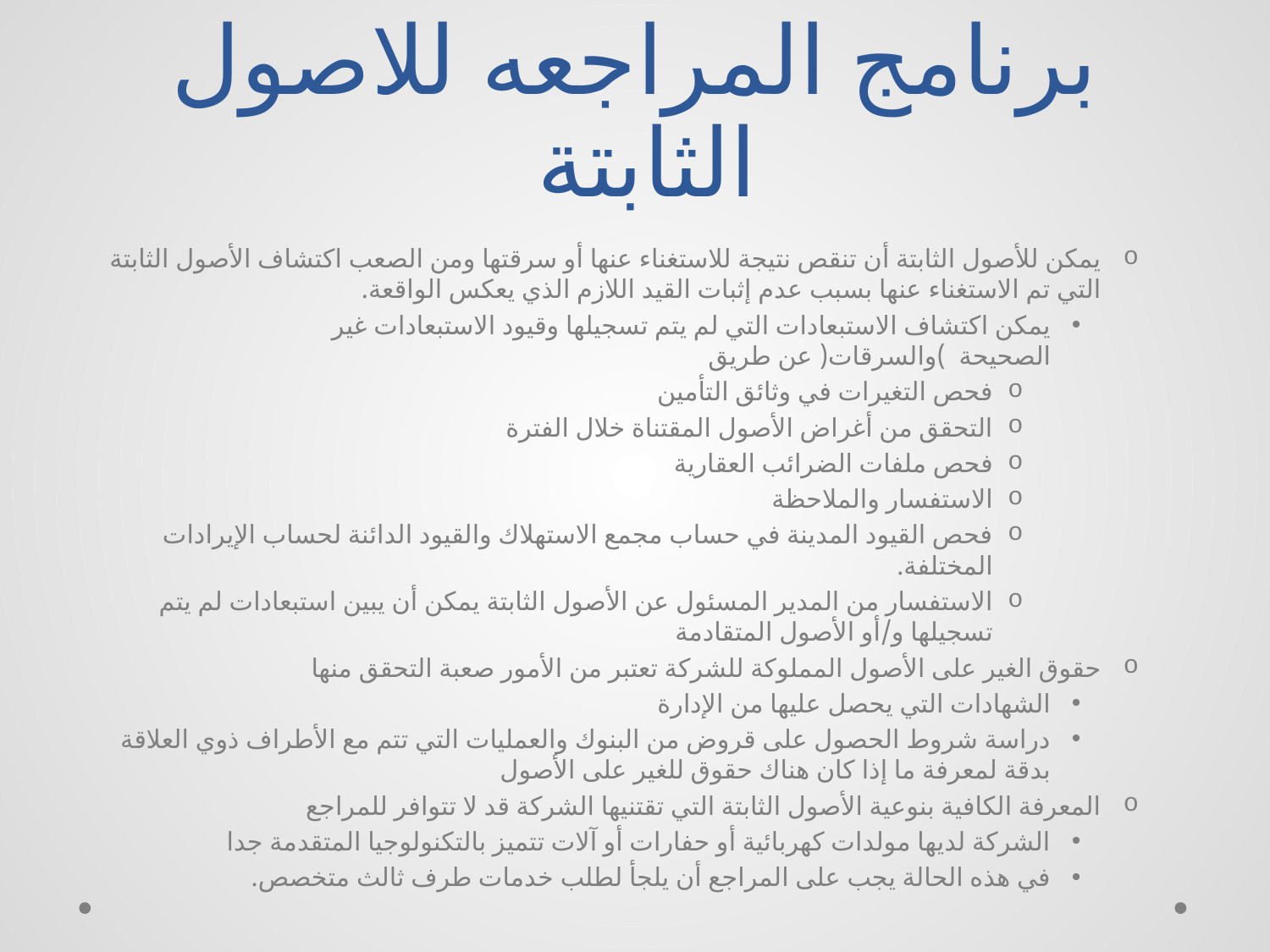

# برنامج المراجعه للاصول الثابتة
يمكن للأصول الثابتة أن تنقص نتيجة للاستغناء عنها أو سرقتها ومن الصعب اكتشاف الأصول الثابتة التي تم الاستغناء عنها بسبب عدم إثبات القيد اللازم الذي يعكس الواقعة.
يمكن اكتشاف الاستبعادات التي لم يتم تسجيلها وقيود الاستبعادات غير الصحيحة  )والسرقات( عن طريق
فحص التغيرات في وثائق التأمين
التحقق من أغراض الأصول المقتناة خلال الفترة
فحص ملفات الضرائب العقارية
الاستفسار والملاحظة
فحص القيود المدينة في حساب مجمع الاستهلاك والقيود الدائنة لحساب الإيرادات المختلفة.
الاستفسار من المدير المسئول عن الأصول الثابتة يمكن أن يبين استبعادات لم يتم تسجيلها و/أو الأصول المتقادمة
حقوق الغير على الأصول المملوكة للشركة تعتبر من الأمور صعبة التحقق منها
الشهادات التي يحصل عليها من الإدارة
دراسة شروط الحصول على قروض من البنوك والعمليات التي تتم مع الأطراف ذوي العلاقة بدقة لمعرفة ما إذا كان هناك حقوق للغير على الأصول
المعرفة الكافية بنوعية الأصول الثابتة التي تقتنيها الشركة قد لا تتوافر للمراجع
الشركة لديها مولدات كهربائية أو حفارات أو آلات تتميز بالتكنولوجيا المتقدمة جدا
في هذه الحالة يجب على المراجع أن يلجأ لطلب خدمات طرف ثالث متخصص.